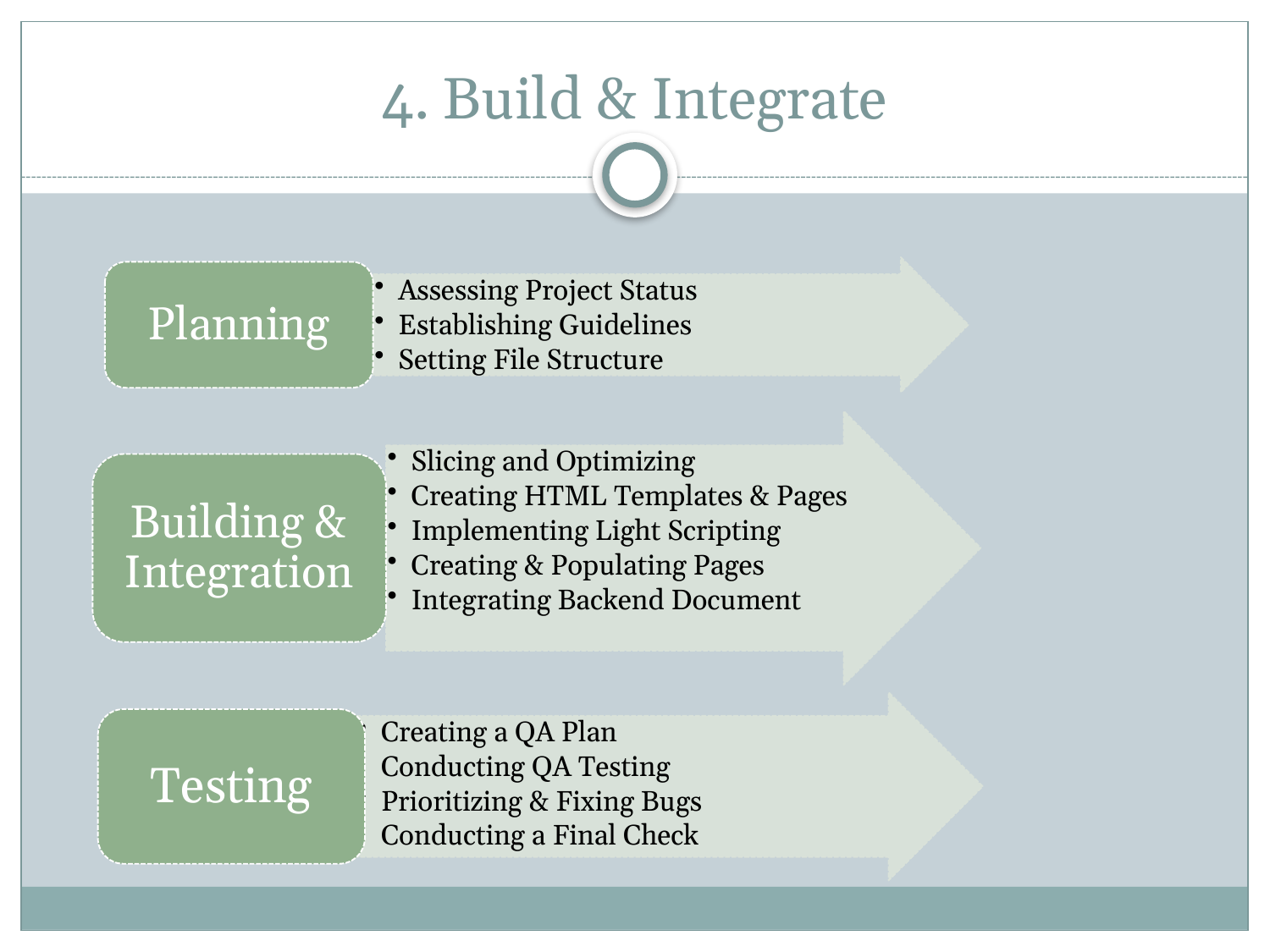

# 4. Build & Integrate
Assessing Project Status
Establishing Guidelines
Setting File Structure
Planning
Slicing and Optimizing
Creating HTML Templates & Pages
Implementing Light Scripting
Creating & Populating Pages
Integrating Backend Document
Building & Integration
Creating a QA Plan
Conducting QA Testing
Prioritizing & Fixing Bugs
Conducting a Final Check
Testing